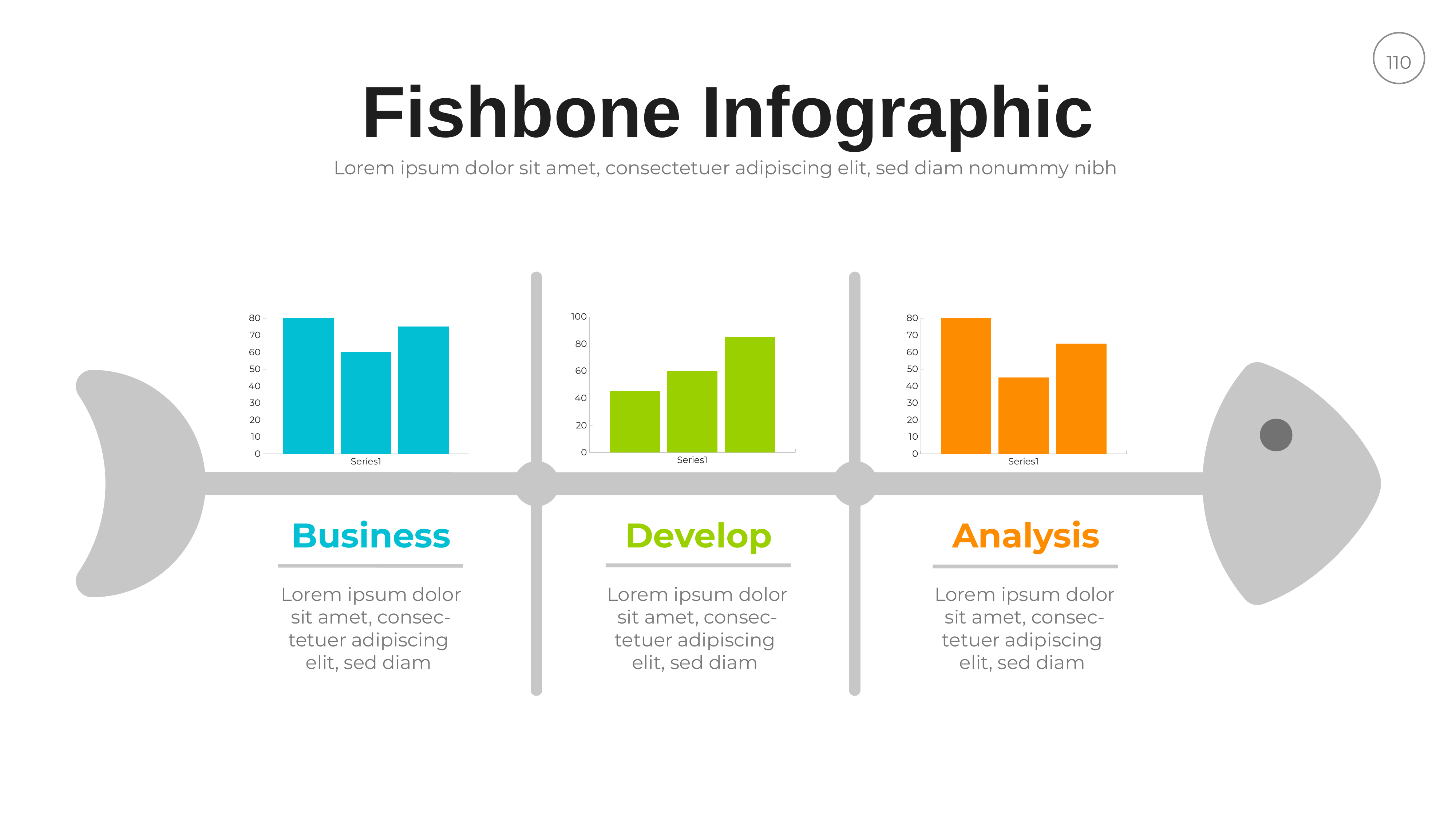

Fishbone Infographic
Lorem ipsum dolor sit amet, consectetuer adipiscing elit, sed diam nonummy nibh

### Chart

| Category | Series 1 | Series 2 | Series 3 |
|---|---|---|---|
|  | 45.0 | 60.0 | 85.0 |

### Chart

| Category | Series 1 | Series 2 | Series 3 |
|---|---|---|---|
|  | 80.0 | 60.0 | 75.0 |

### Chart

| Category | Series 1 | Series 2 | Series 3 |
|---|---|---|---|
|  | 80.0 | 45.0 | 65.0 |

Business
Develop
Analysis

Lorem ipsum dolor sit amet, consec-
tetuer adipiscing
elit, sed diam
Lorem ipsum dolor sit amet, consec-
tetuer adipiscing
elit, sed diam
Lorem ipsum dolor sit amet, consec-
tetuer adipiscing
elit, sed diam